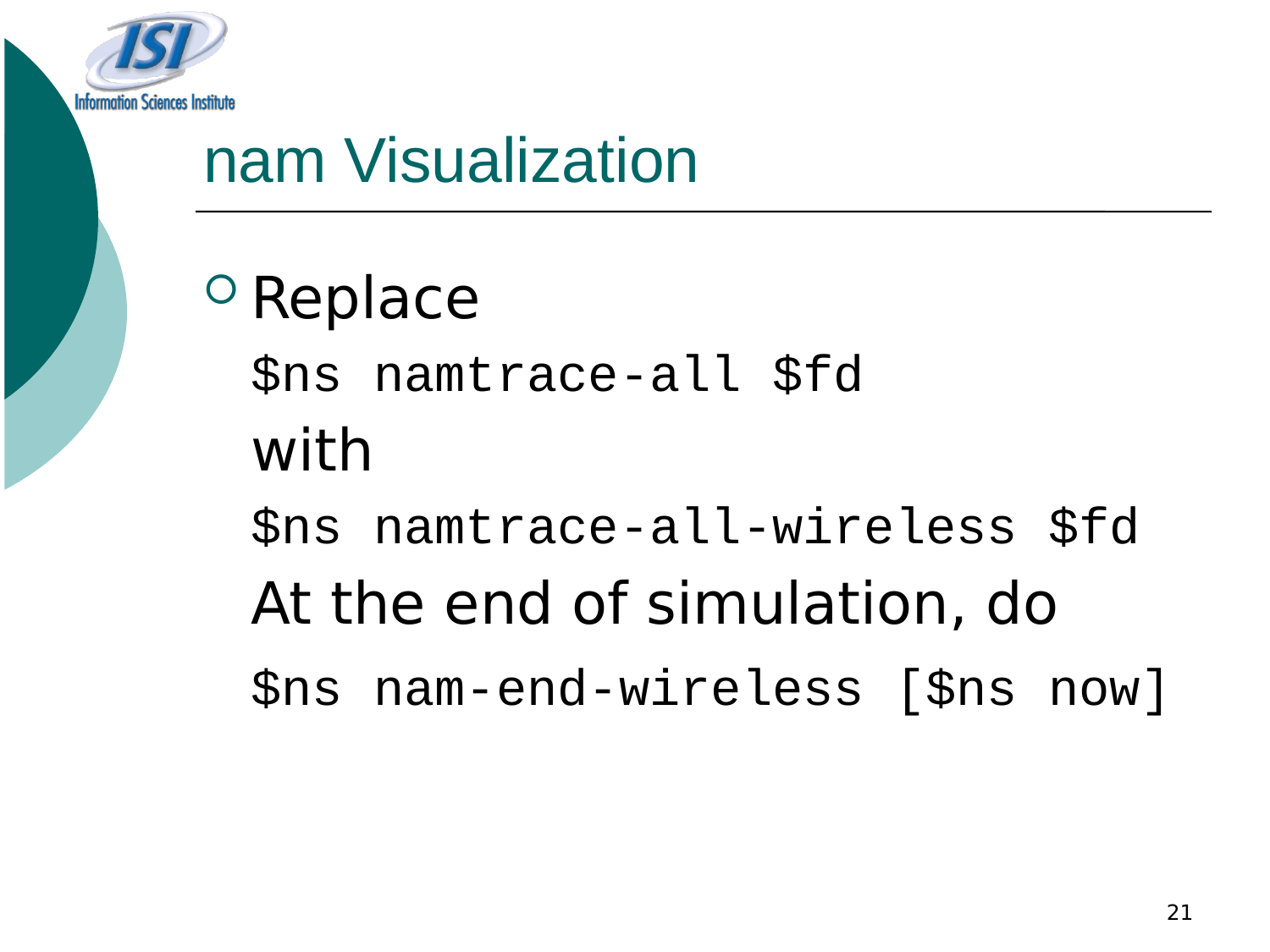

# nam Visualization
Replace
	$ns namtrace-all $fd
	with
	$ns namtrace-all-wireless $fd
	At the end of simulation, do
	$ns nam-end-wireless [$ns now]

21